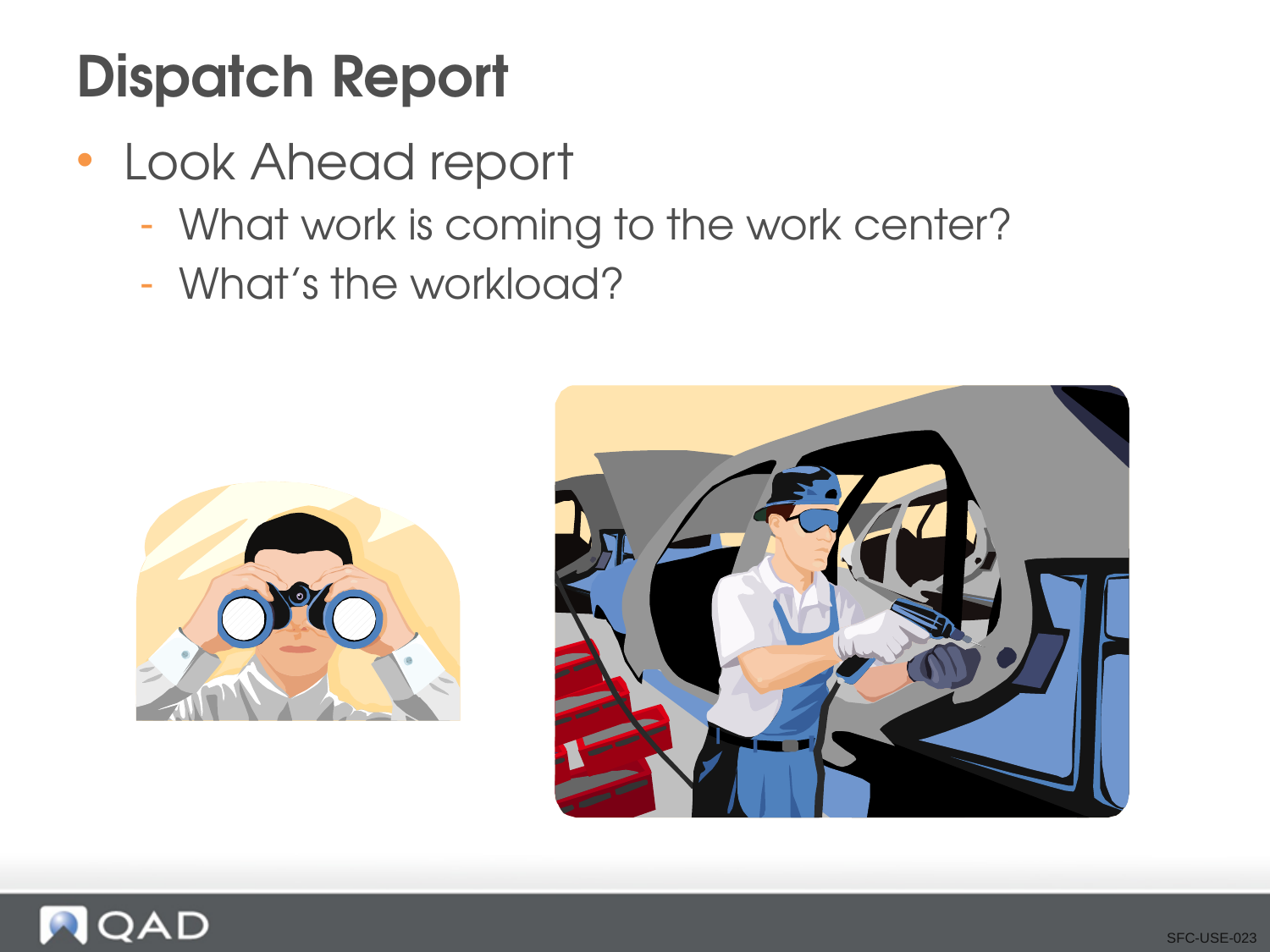

# Dispatch Report
Look Ahead report
What work is coming to the work center?
What’s the workload?

SFC-USE-023